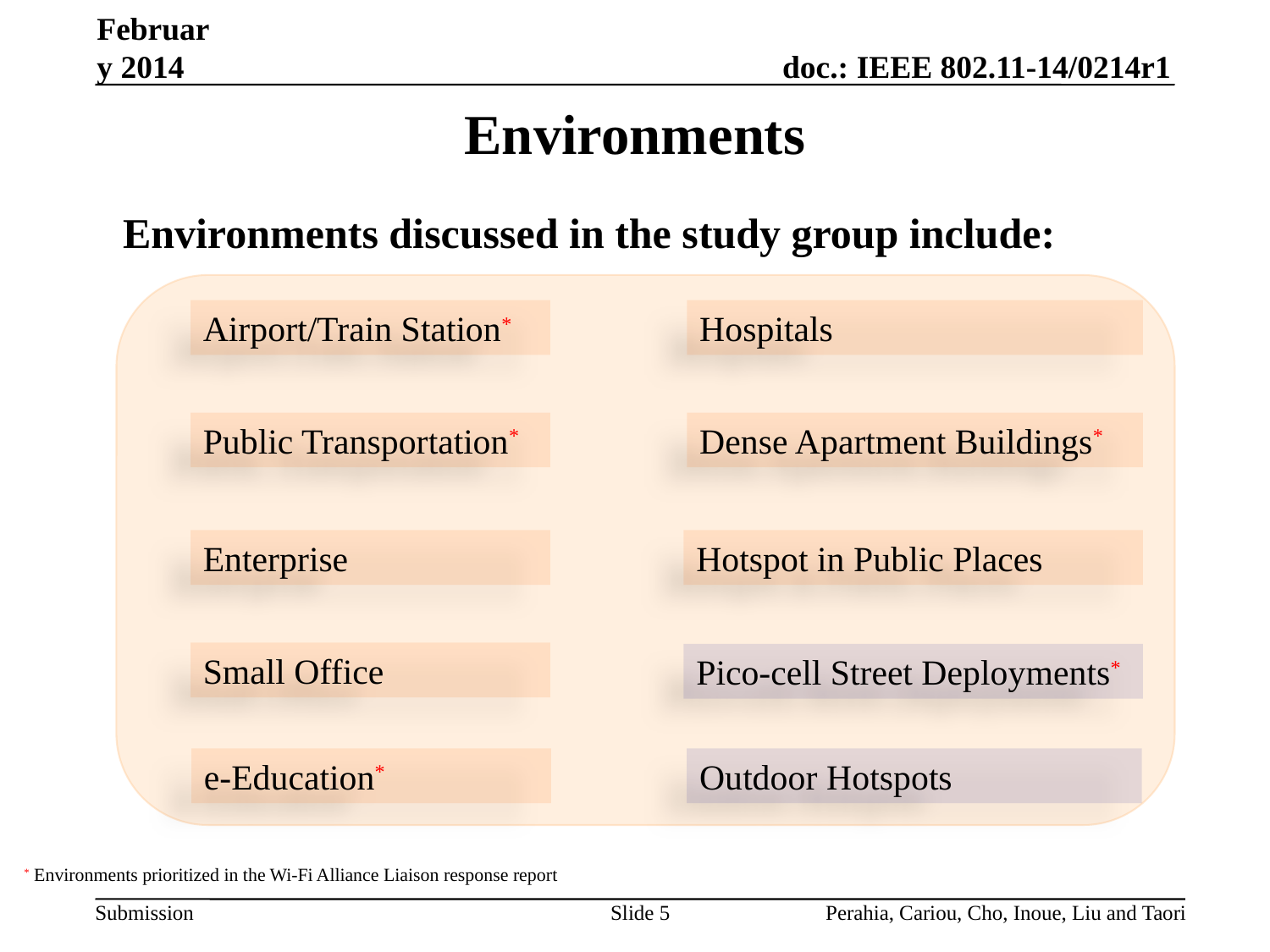

February 2014
# Environments
Environments discussed in the study group include:

Airport/Train Station*
Hospitals
Public Transportation*
Dense Apartment Buildings*
Enterprise
Hotspot in Public Places
Small Office
Pico-cell Street Deployments*
e-Education*
Outdoor Hotspots
* Environments prioritized in the Wi-Fi Alliance Liaison response report
Slide 5
Perahia, Cariou, Cho, Inoue, Liu and Taori